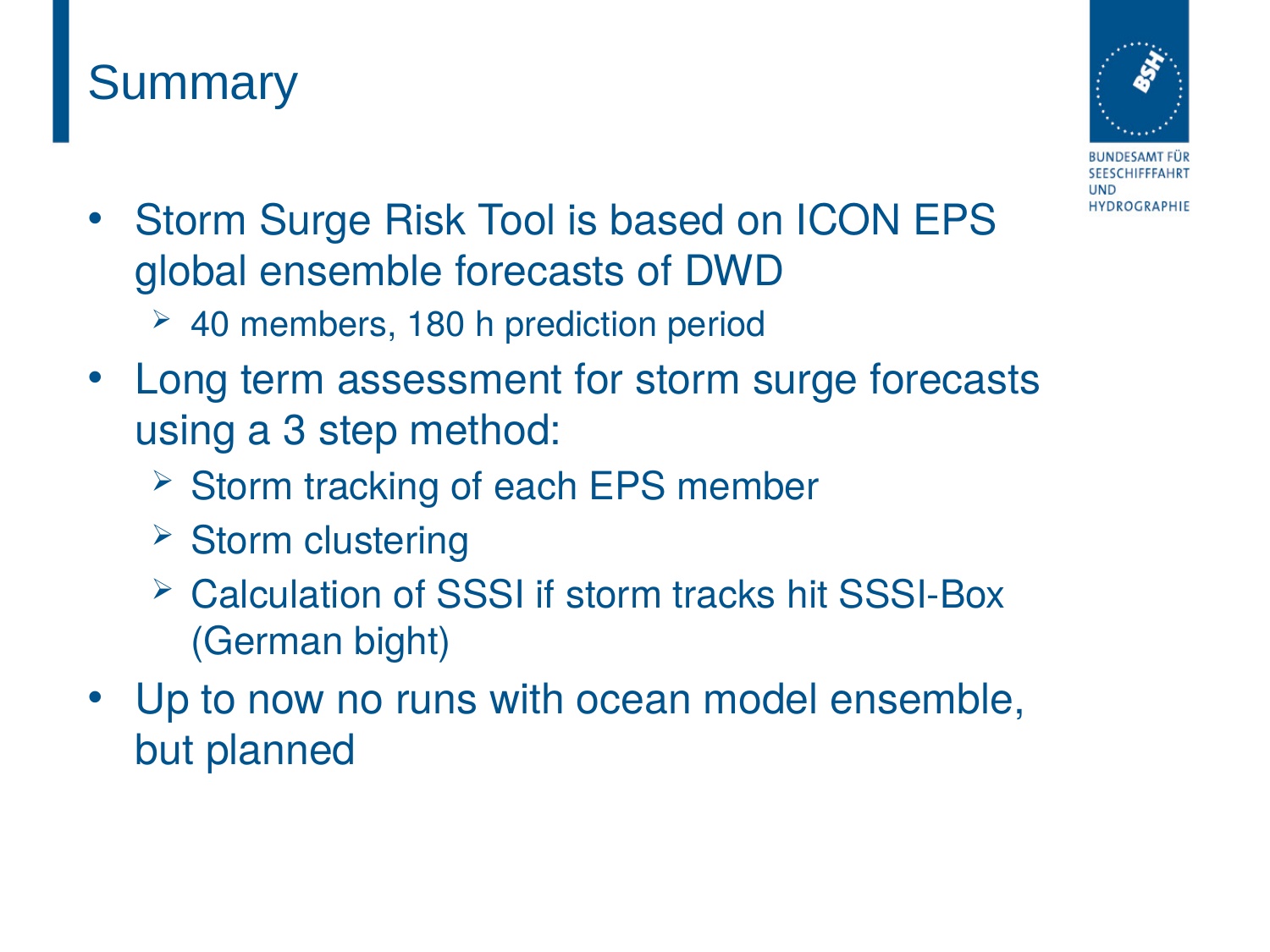

# Summary
Storm Surge Risk Tool is based on ICON EPS global ensemble forecasts of DWD
40 members, 180 h prediction period
Long term assessment for storm surge forecasts using a 3 step method:
Storm tracking of each EPS member
Storm clustering
Calculation of SSSI if storm tracks hit SSSI-Box (German bight)
Up to now no runs with ocean model ensemble, but planned